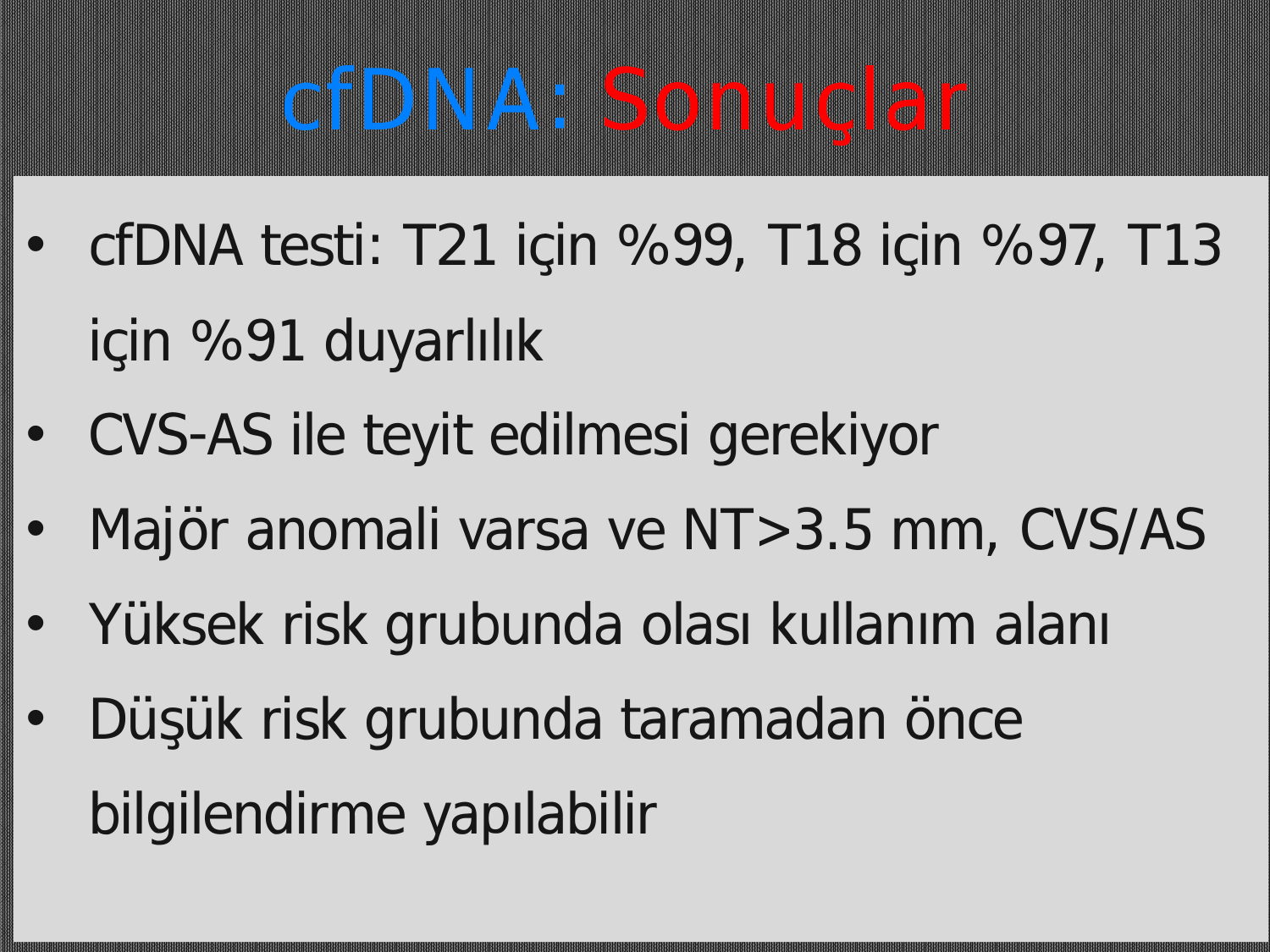

# cfDNA: Sonuçlar
cfDNA testi: T21 için %99, T18 için %97, T13 için %91 duyarlılık
CVS-AS ile teyit edilmesi gerekiyor
Majör anomali varsa ve NT>3.5 mm, CVS/AS
Yüksek risk grubunda olası kullanım alanı
Düşük risk grubunda taramadan önce bilgilendirme yapılabilir